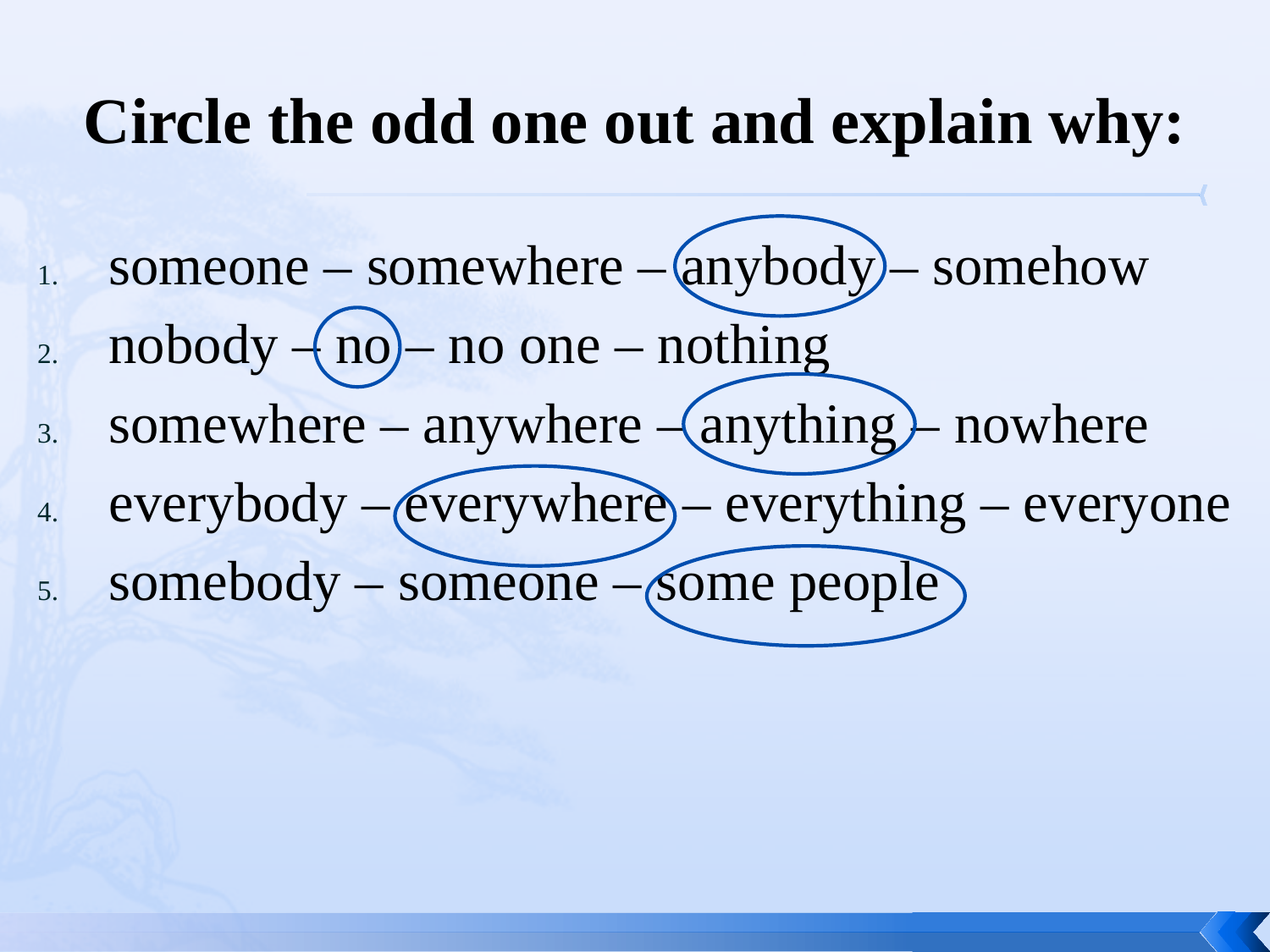

# Circle the odd one out and explain why:

someone – somewhere – anybody – somehow
nobody – no – no one – nothing
somewhere – anywhere – anything – nowhere
everybody – everywhere – everything – everyone
somebody – someone – some people